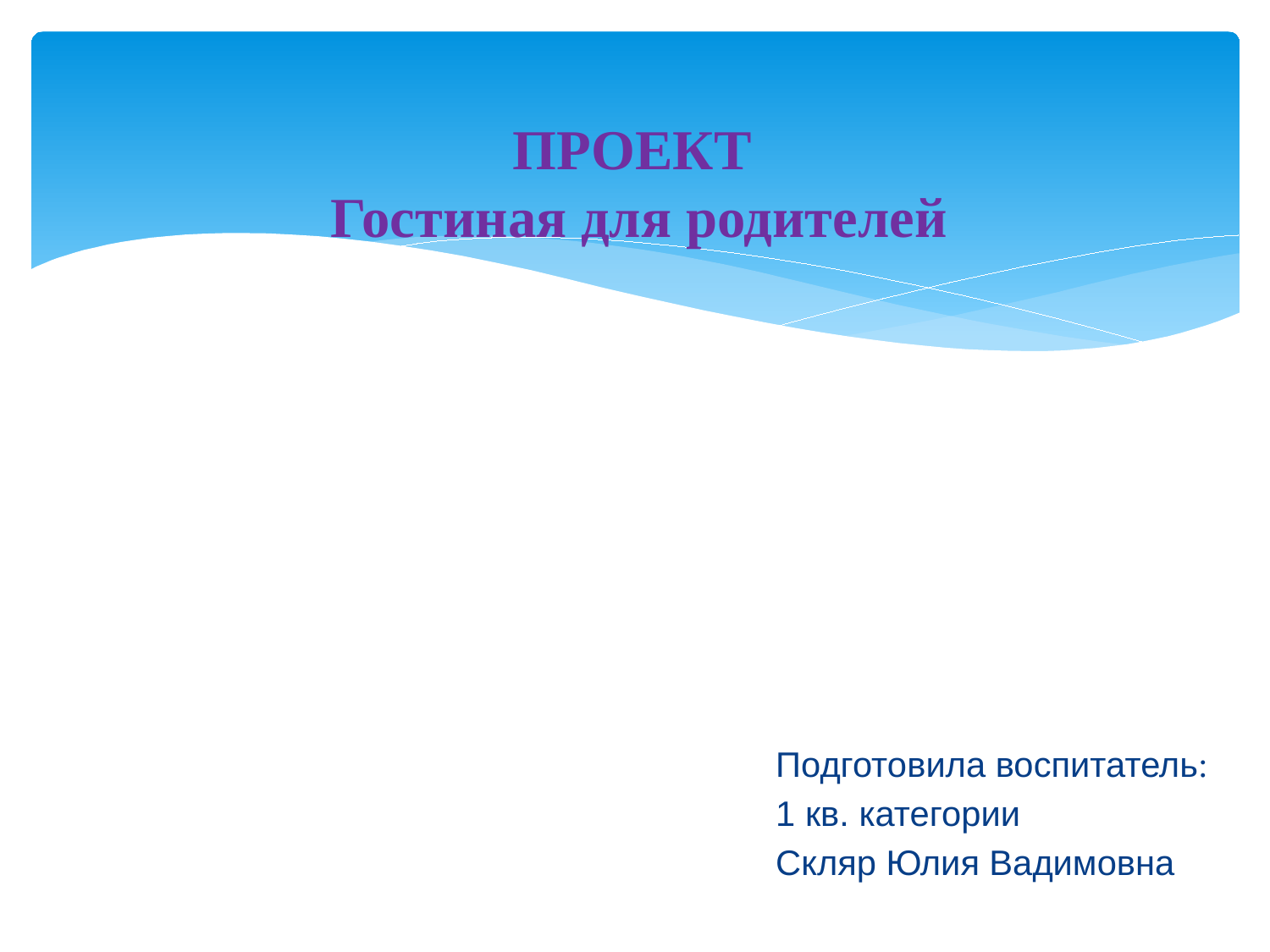

# ПРОЕКТ Гостиная для родителей

Подготовила воспитатель:
1 кв. категории
Скляр Юлия Вадимовна